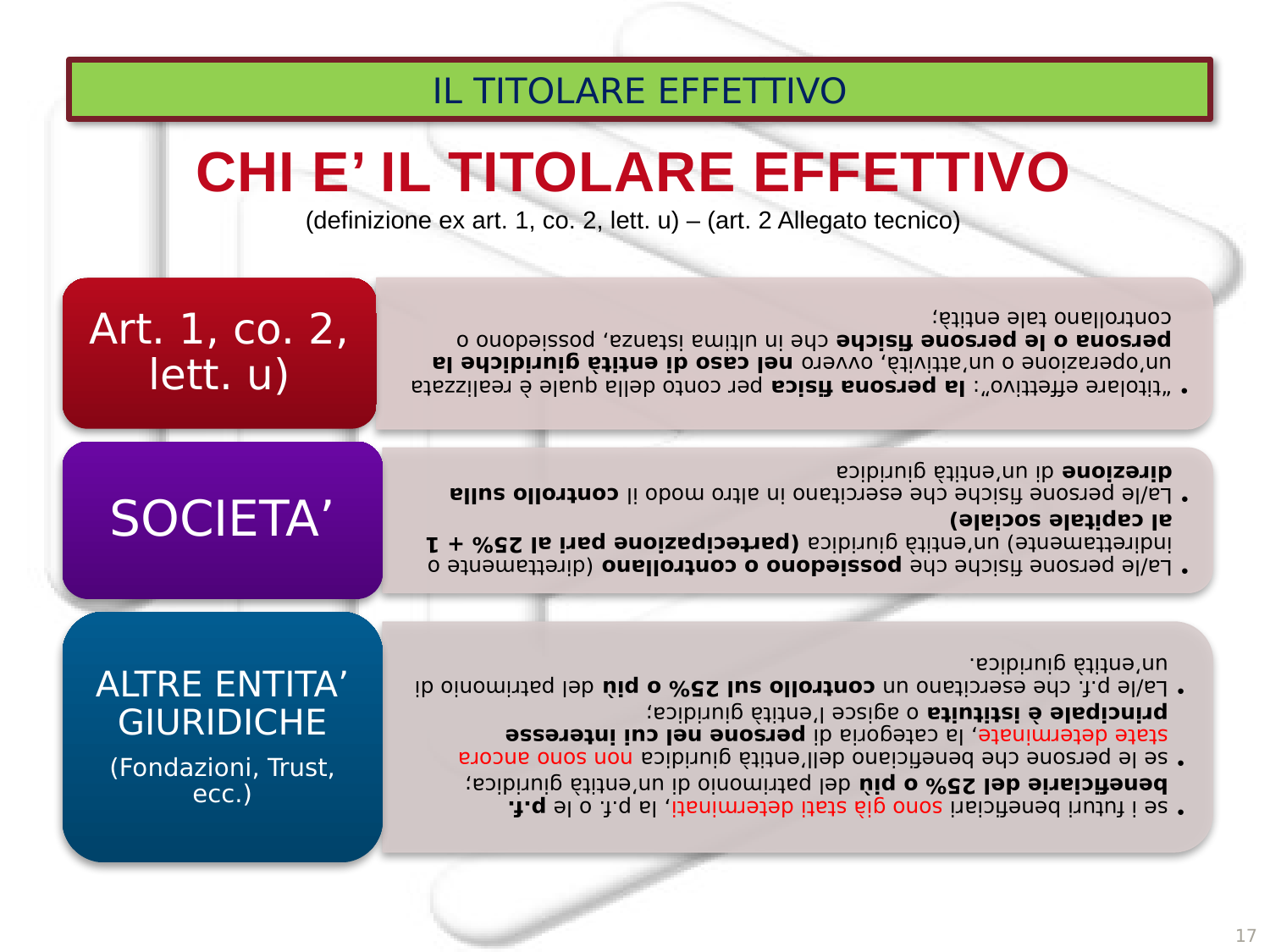

IL TITOLARE EFFETTIVO
CHI E’ IL TITOLARE EFFETTIVO
(definizione ex art. 1, co. 2, lett. u) – (art. 2 Allegato tecnico)
“titolare effettivo”: la persona fisica per conto della quale è realizzata un’operazione o un’attività, ovvero nel caso di entità giuridiche la persona o le persone fisiche che in ultima istanza, possiedono o controllano tale entità;
Art. 1, co. 2, lett. u)
La/le persone fisiche che possiedono o controllano (direttamente o indirettamente) un’entità giuridica (partecipazione pari al 25% + 1 al capitale sociale)
La/le persone fisiche che esercitano in altro modo il controllo sulla direzione di un’entità giuridica
SOCIETA’
se i futuri beneficiari sono già stati determinati, la p.f. o le p.f. beneficiarie del 25% o più del patrimonio di un’entità giuridica;
se le persone che beneficiano dell’entità giuridica non sono ancora state determinate, la categoria di persone nel cui interesse principale è istituita o agisce l’entità giuridica;
La/le p.f. che esercitano un controllo sul 25% o più del patrimonio di un’entità giuridica.
ALTRE ENTITA’ GIURIDICHE
(Fondazioni, Trust, ecc.)
17